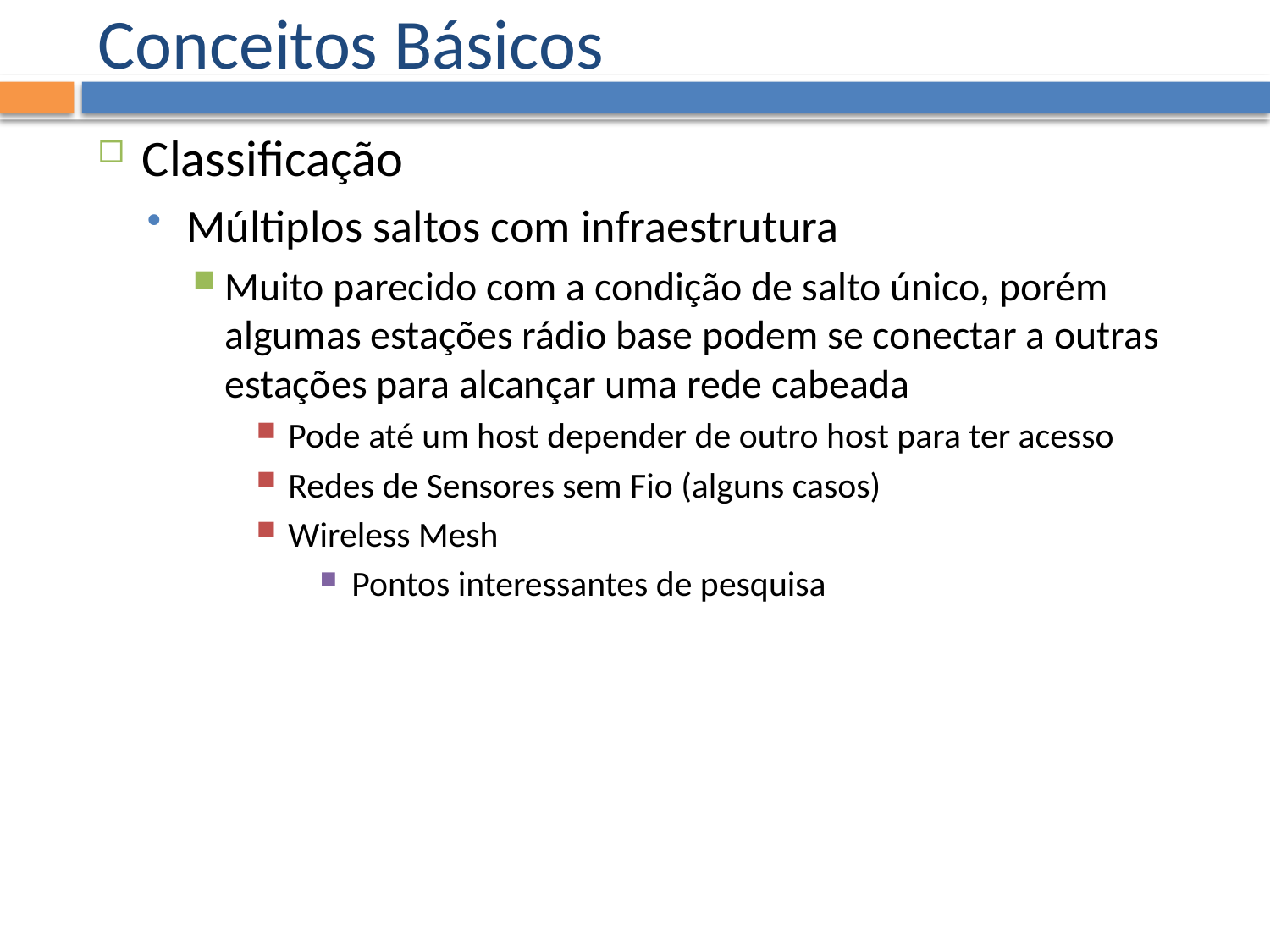

# Conceitos Básicos
Classificação
Múltiplos saltos com infraestrutura
Muito parecido com a condição de salto único, porém algumas estações rádio base podem se conectar a outras estações para alcançar uma rede cabeada
Pode até um host depender de outro host para ter acesso
Redes de Sensores sem Fio (alguns casos)
Wireless Mesh
Pontos interessantes de pesquisa